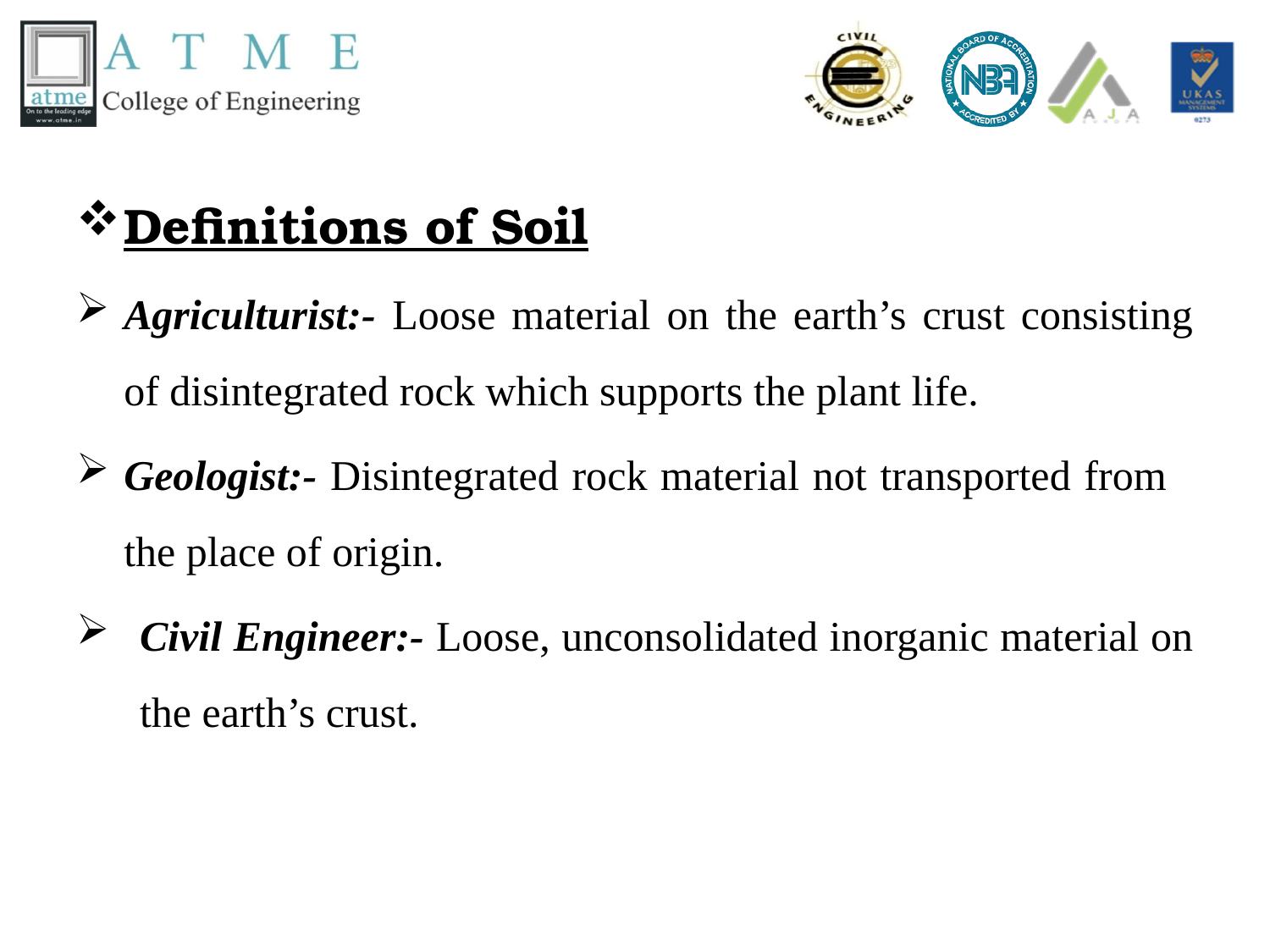

Definitions of Soil
Agriculturist:- Loose material on the earth’s crust consisting of disintegrated rock which supports the plant life.
Geologist:- Disintegrated rock material not transported from   the place of origin.
Civil Engineer:- Loose, unconsolidated inorganic material on the earth’s crust.